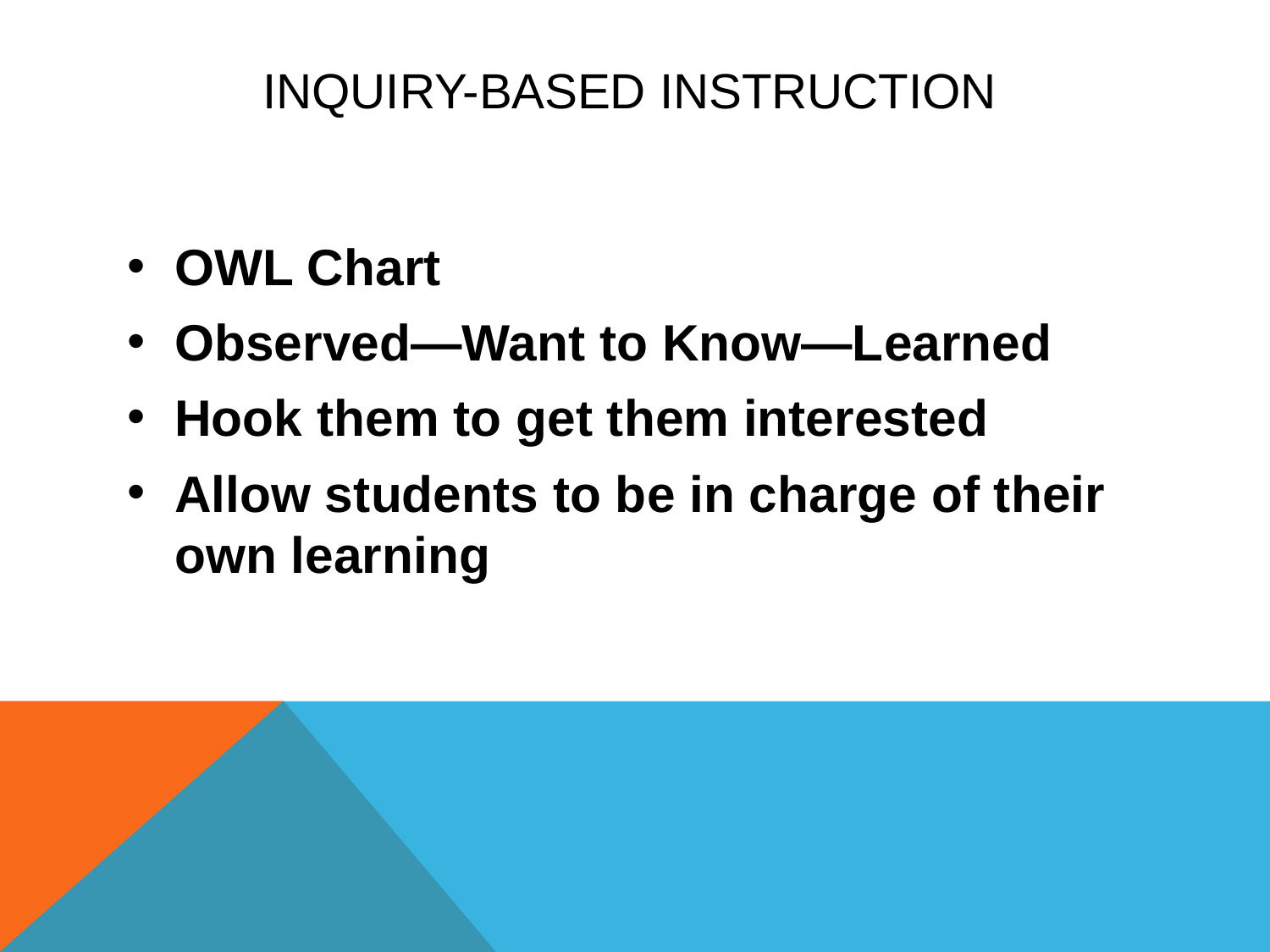

# Inquiry-Based instruction

OWL Chart
Observed—Want to Know—Learned
Hook them to get them interested
Allow students to be in charge of their own learning